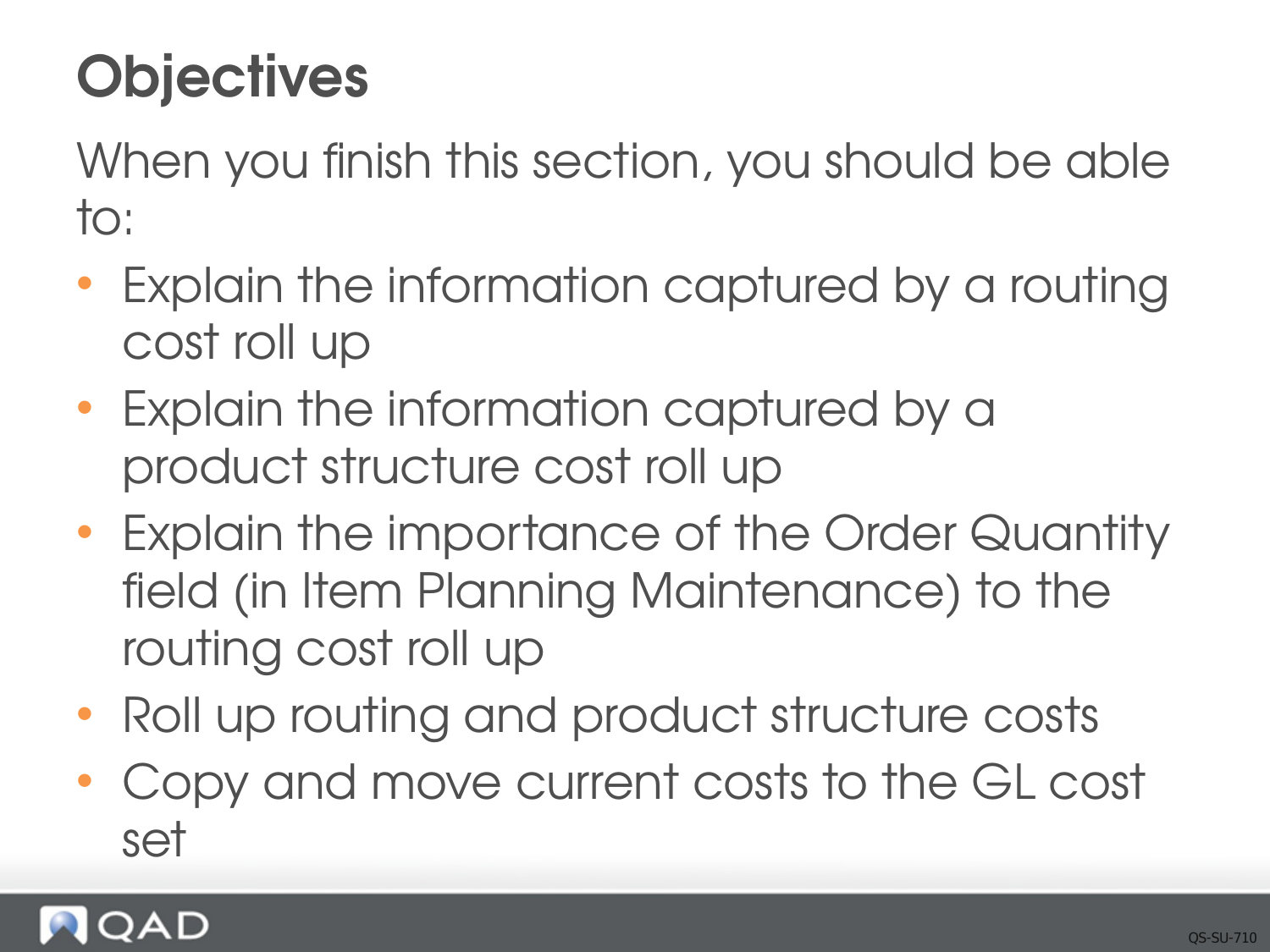

# Objectives
When you finish this section, you should be able to:
Explain the information captured by a routing cost roll up
Explain the information captured by a product structure cost roll up
Explain the importance of the Order Quantity field (in Item Planning Maintenance) to the routing cost roll up
Roll up routing and product structure costs
Copy and move current costs to the GL cost set

QS-SU-710